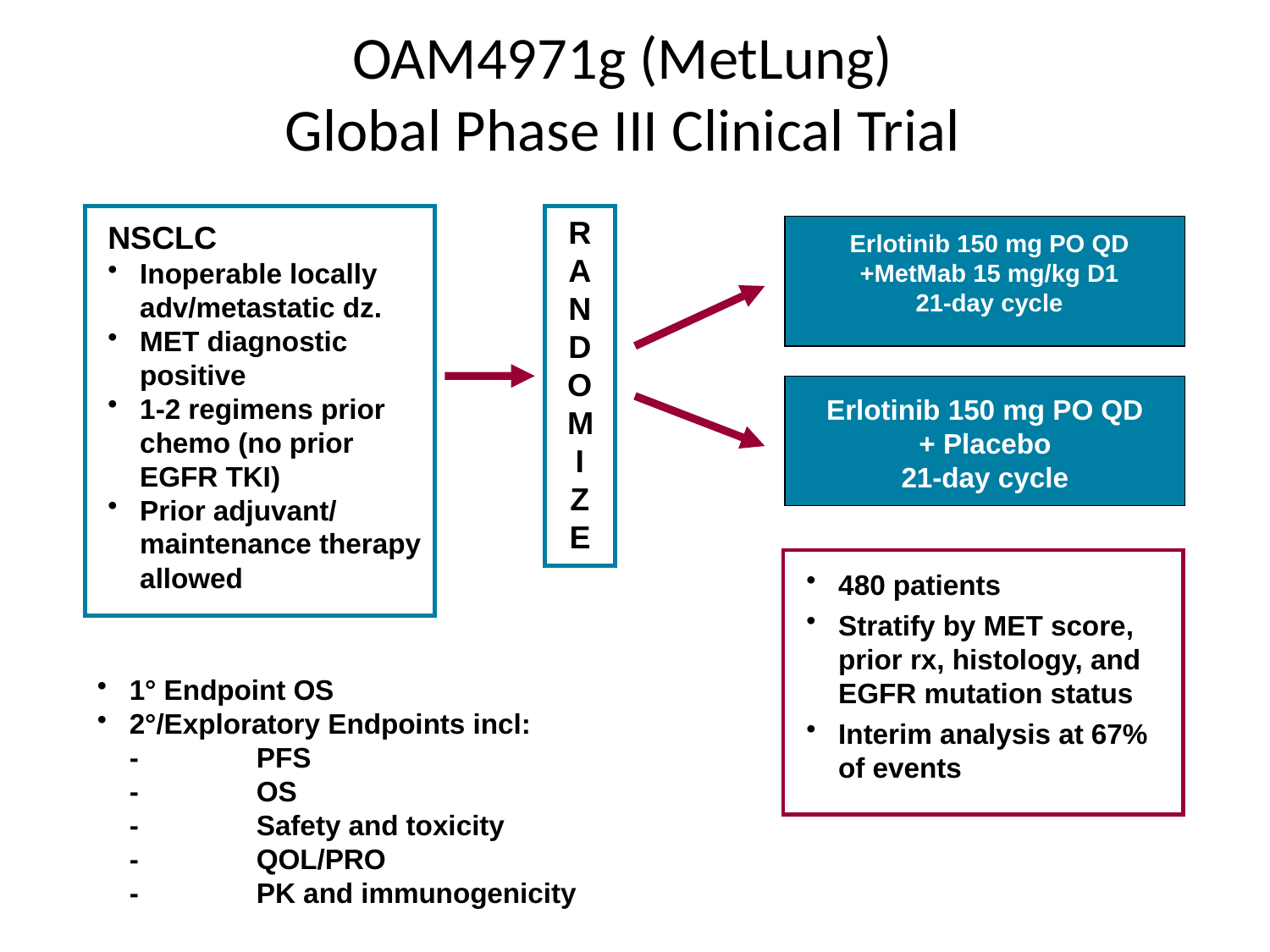

OAM4971g (MetLung)
Global Phase III Clinical Trial

RANDOMIZE
NSCLC
Inoperable locally adv/metastatic dz.
MET diagnostic positive
1-2 regimens prior chemo (no prior EGFR TKI)
Prior adjuvant/ maintenance therapy allowed

Erlotinib 150 mg PO QD
+MetMab 15 mg/kg D1
21-day cycle

Erlotinib 150 mg PO QD
+ Placebo
21-day cycle

480 patients
Stratify by MET score, prior rx, histology, and EGFR mutation status
Interim analysis at 67% of events

1° Endpoint OS
2°/Exploratory Endpoints incl:
	-	PFS
	-	OS
	-	Safety and toxicity
	-	QOL/PRO
	-	PK and immunogenicity